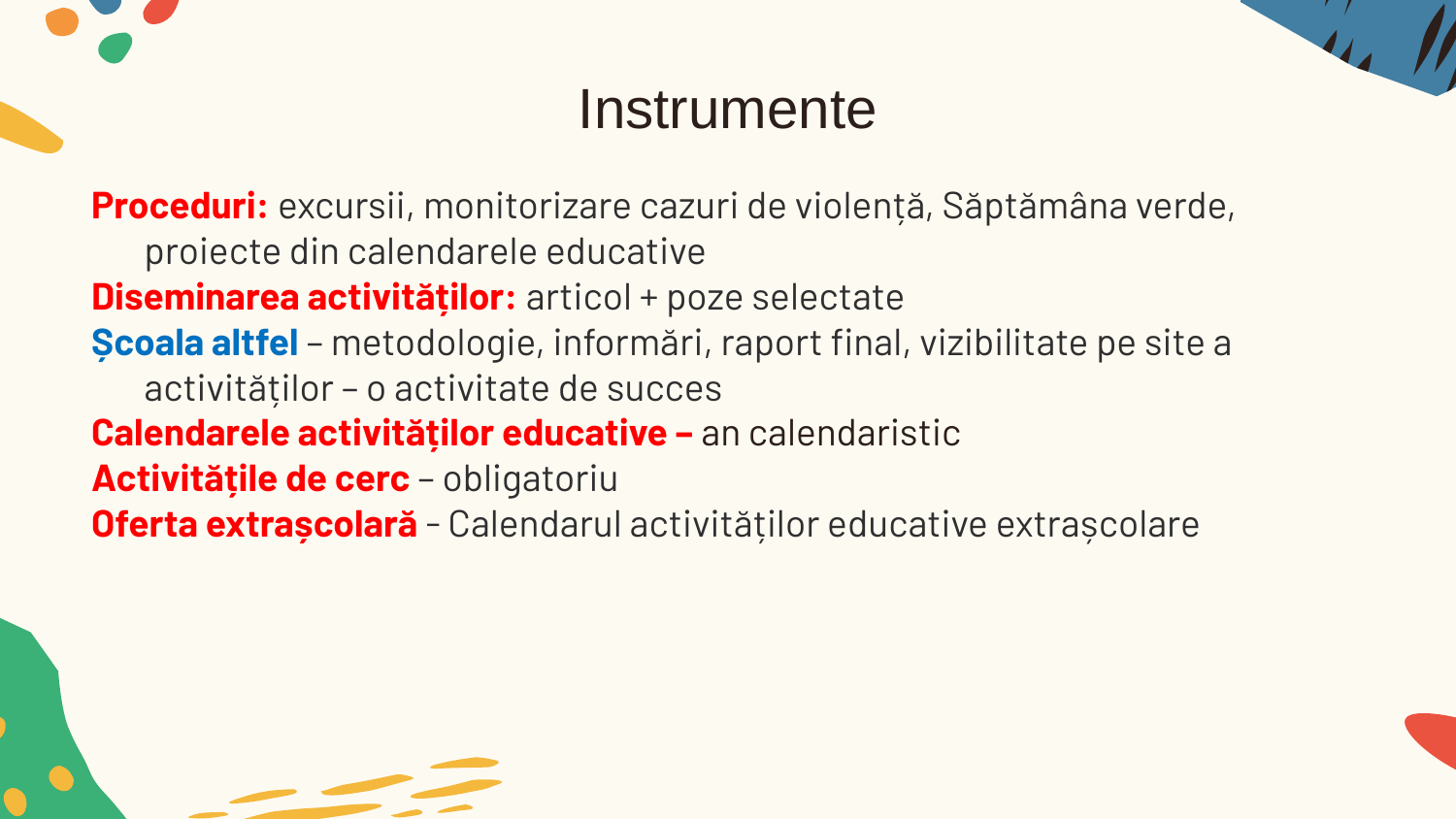

# Instrumente
Proceduri: excursii, monitorizare cazuri de violență, Săptămâna verde, proiecte din calendarele educative
Diseminarea activităților: articol + poze selectate
Școala altfel – metodologie, informări, raport final, vizibilitate pe site a activităților – o activitate de succes
Calendarele activităților educative – an calendaristic
Activitățile de cerc – obligatoriu
Oferta extrașcolară - Calendarul activităților educative extrașcolare